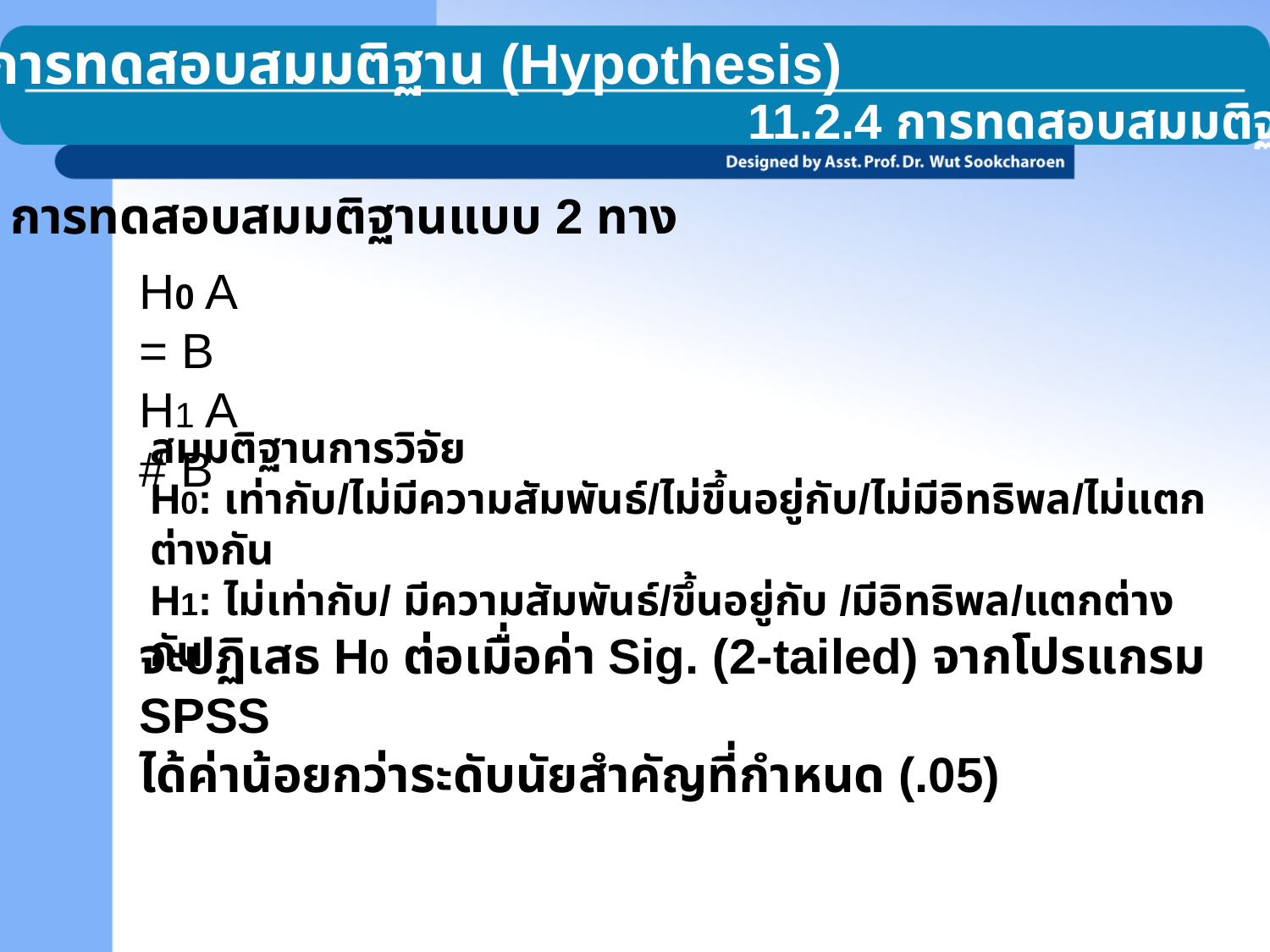

11.2 การทดสอบสมมติฐาน (Hypothesis)
11.2.4 การทดสอบสมมติฐาน
การทดสอบสมมติฐานแบบ 2 ทาง
H0 A = B
H1 A # B
สมมติฐานการวิจัย
H0: เท่ากับ/ไม่มีความสัมพันธ์/ไม่ขึ้นอยู่กับ/ไม่มีอิทธิพล/ไม่แตกต่างกัน
H1: ไม่เท่ากับ/ มีความสัมพันธ์/ขึ้นอยู่กับ /มีอิทธิพล/แตกต่างกัน
จะปฏิเสธ H0 ต่อเมื่อค่า Sig. (2-tailed) จากโปรแกรม SPSS
ได้ค่าน้อยกว่าระดับนัยสำคัญที่กำหนด (.05)